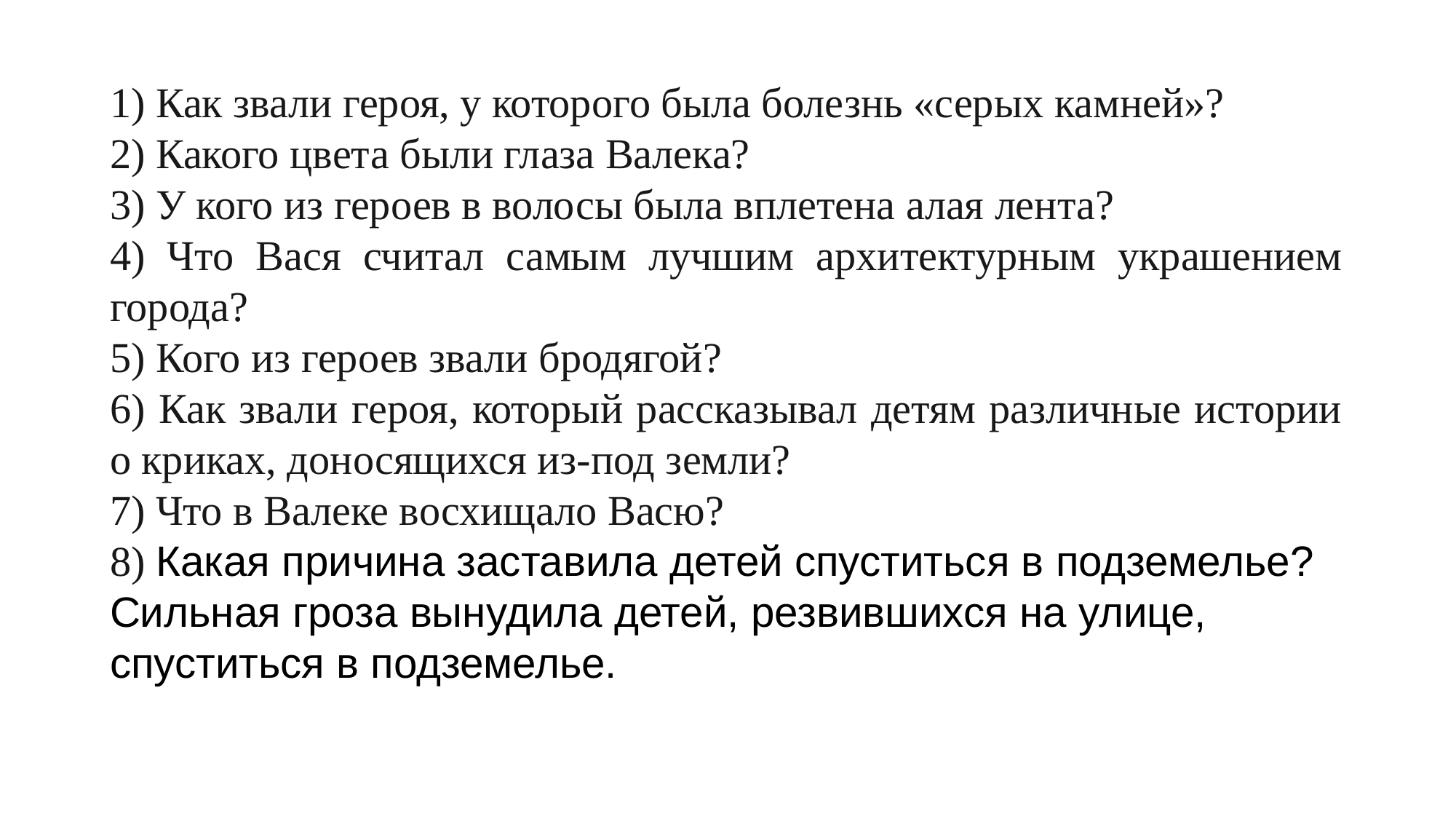

1) Как звали героя, у которого была болезнь «серых камней»?
2) Какого цвета были глаза Валека?
3) У кого из героев в волосы была вплетена алая лента?
4) Что Вася считал самым лучшим архитектурным украшением города?
5) Кого из героев звали бродягой?
6) Как звали героя, который рассказывал детям различные истории о криках, доносящихся из-под земли?
7) Что в Валеке восхищало Васю?
8) Какая причина заставила детей спуститься в подземелье?
Сильная гроза вынудила детей, резвившихся на улице, спуститься в подземелье.